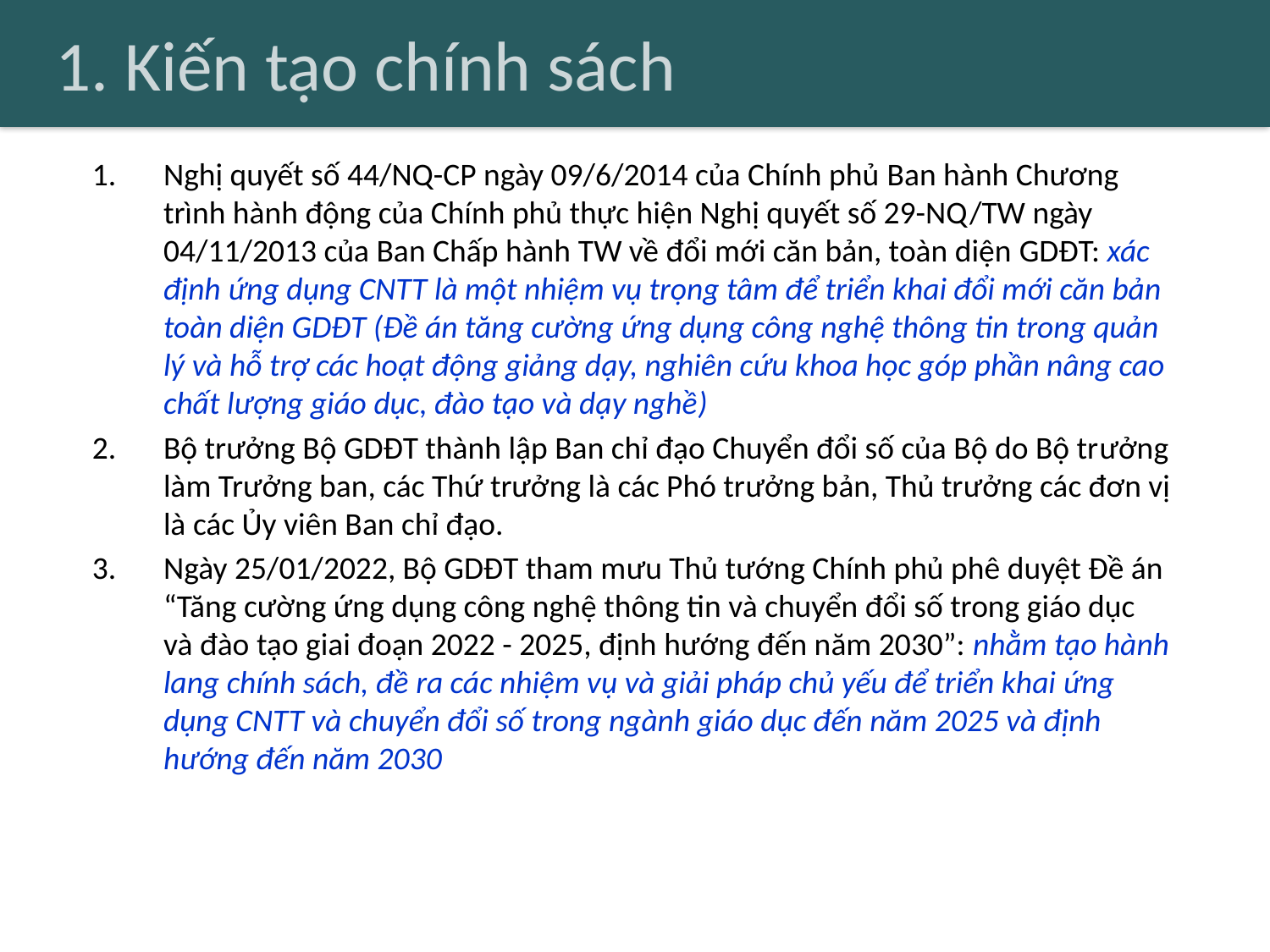

# 1. Kiến tạo chính sách
Nghị quyết số 44/NQ-CP ngày 09/6/2014 của Chính phủ Ban hành Chương trình hành động của Chính phủ thực hiện Nghị quyết số 29-NQ/TW ngày 04/11/2013 của Ban Chấp hành TW về đổi mới căn bản, toàn diện GDĐT: xác định ứng dụng CNTT là một nhiệm vụ trọng tâm để triển khai đổi mới căn bản toàn diện GDĐT (Đề án tăng cường ứng dụng công nghệ thông tin trong quản lý và hỗ trợ các hoạt động giảng dạy, nghiên cứu khoa học góp phần nâng cao chất lượng giáo dục, đào tạo và dạy nghề)
Bộ trưởng Bộ GDĐT thành lập Ban chỉ đạo Chuyển đổi số của Bộ do Bộ trưởng làm Trưởng ban, các Thứ trưởng là các Phó trưởng bản, Thủ trưởng các đơn vị là các Ủy viên Ban chỉ đạo.
Ngày 25/01/2022, Bộ GDĐT tham mưu Thủ tướng Chính phủ phê duyệt Đề án “Tăng cường ứng dụng công nghệ thông tin và chuyển đổi số trong giáo dục và đào tạo giai đoạn 2022 - 2025, định hướng đến năm 2030”: nhằm tạo hành lang chính sách, đề ra các nhiệm vụ và giải pháp chủ yếu để triển khai ứng dụng CNTT và chuyển đổi số trong ngành giáo dục đến năm 2025 và định hướng đến năm 2030